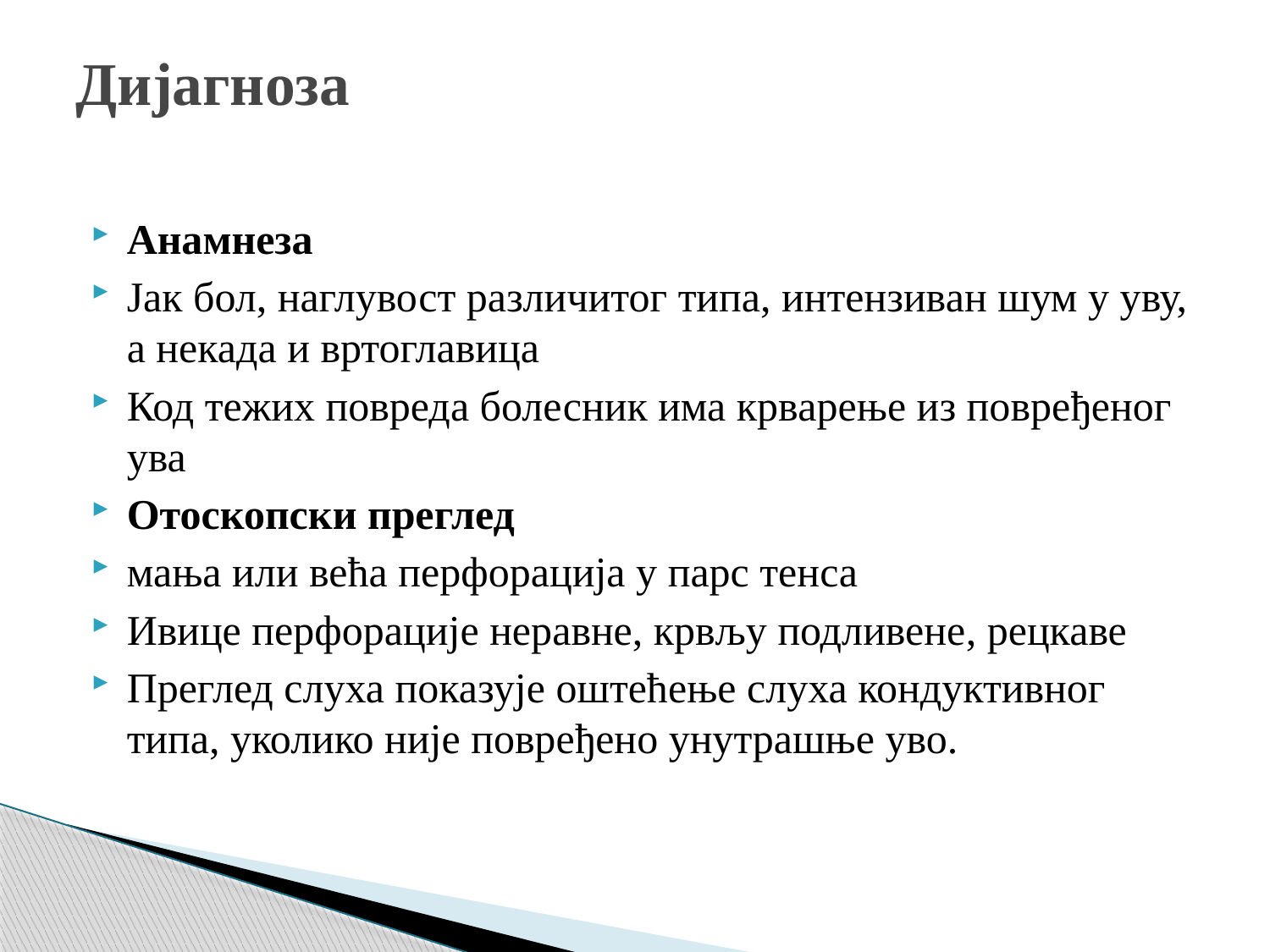

# Дијагноза
Анамнеза
Јак бол, наглувост различитог типа, интензиван шум у уву, а некада и вртоглавица
Код тежих повреда болесник има крварење из повређеног ува
Отоскопски преглед
мања или већа перфорација у парс тенса
Ивице перфорације неравне, крвљу подливене, рецкаве
Преглед слуха показује оштећење слуха кондуктивног типа, уколико није повређено унутрашње уво.